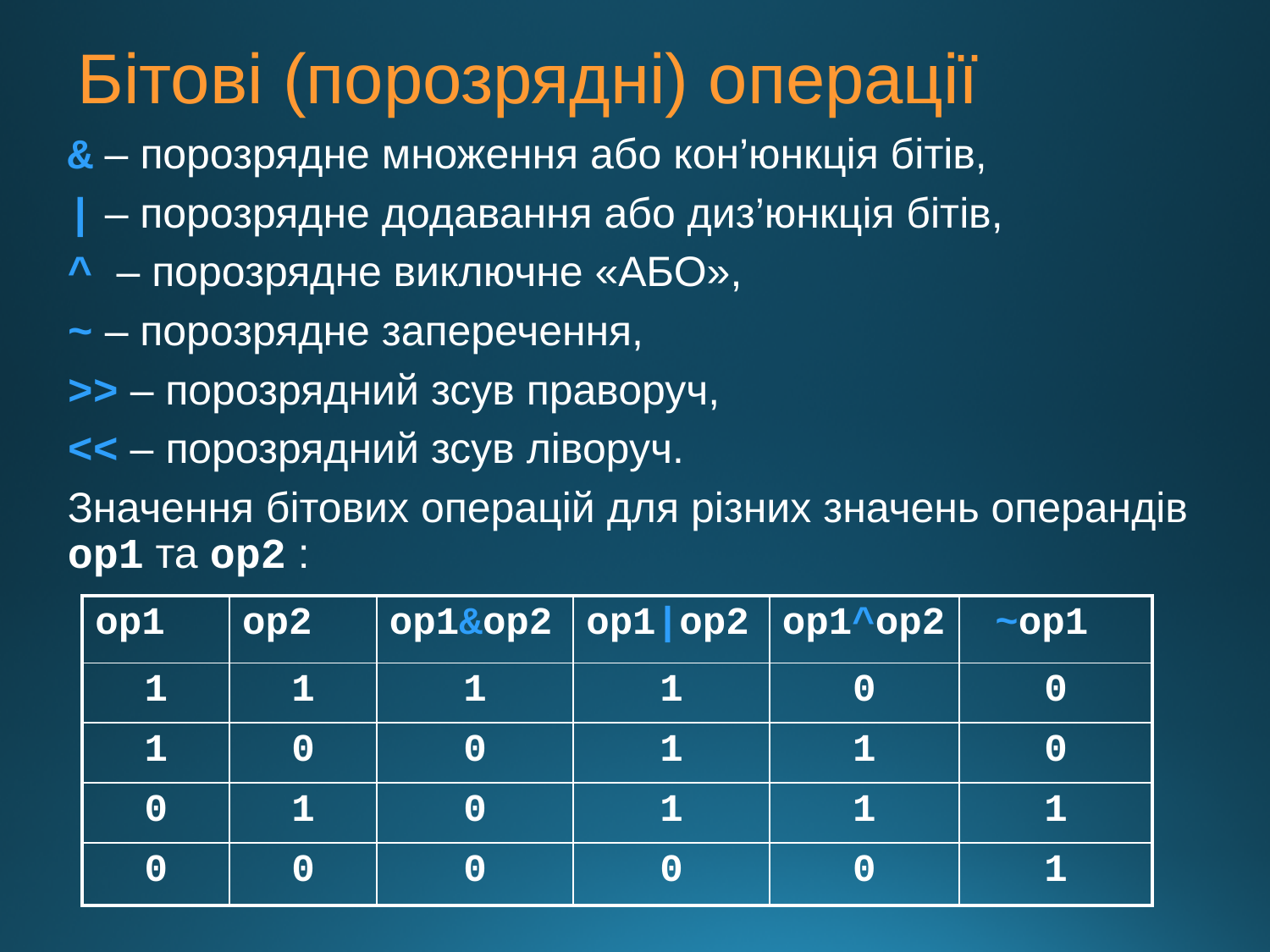

# Бітові (порозрядні) операції
& – порозрядне множення або кон’юнкція бітів,
| – порозрядне додавання або диз’юнкція бітів,
^  – порозрядне виключне «АБО»,
~ – порозрядне заперечення,
>> – порозрядний зсув праворуч,
<< – порозрядний зсув ліворуч.
Значення бітових операцій для різних значень операндів  op1 та op2 :
| op1 | op2 | op1&op2 | op1|op2 | op1^op2 | ~op1 |
| --- | --- | --- | --- | --- | --- |
| 1 | 1 | 1 | 1 | 0 | 0 |
| 1 | 0 | 0 | 1 | 1 | 0 |
| 0 | 1 | 0 | 1 | 1 | 1 |
| 0 | 0 | 0 | 0 | 0 | 1 |